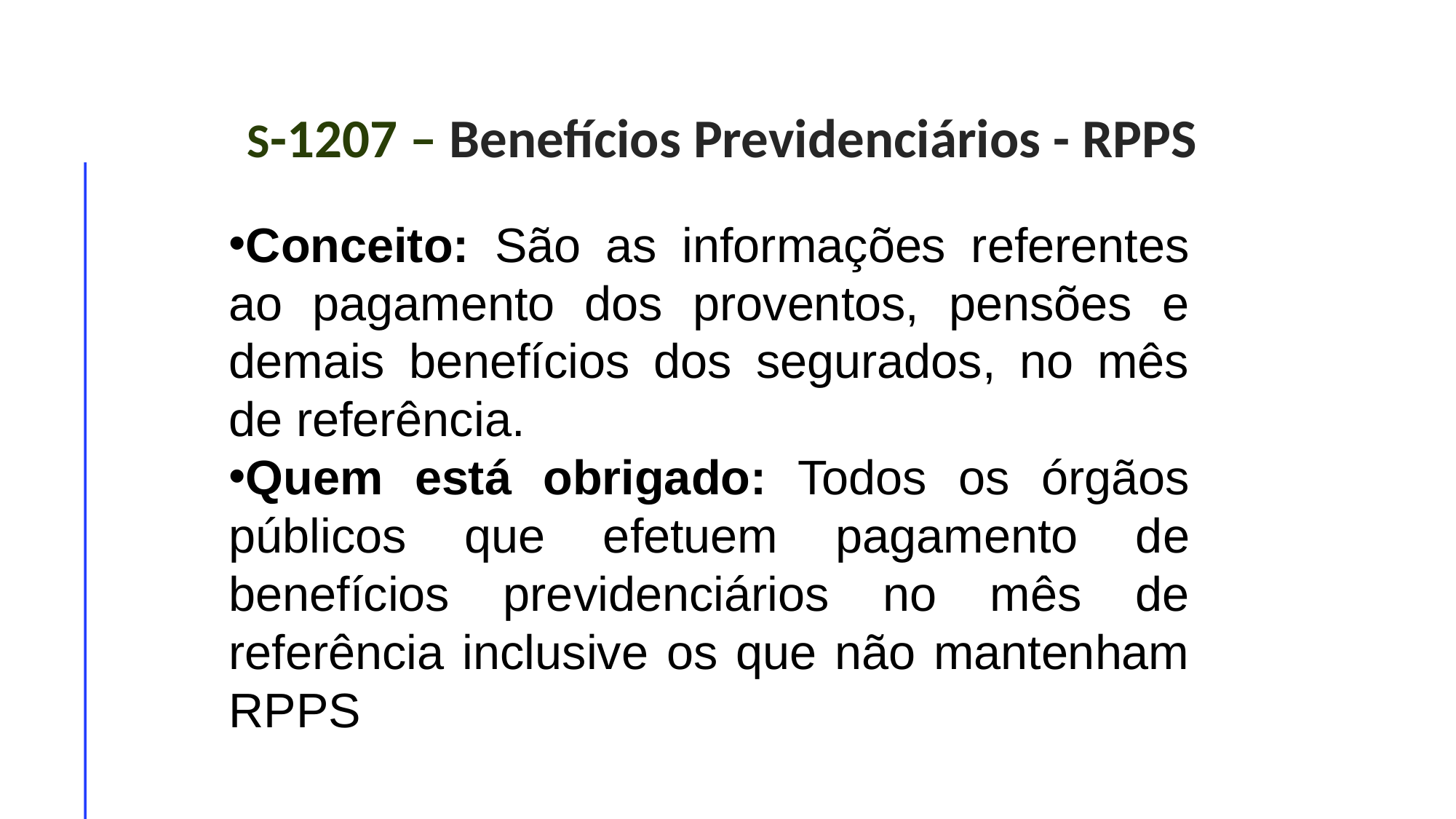

S-1207 – Benefícios Previdenciários - RPPS
Conceito: São as informações referentes ao pagamento dos proventos, pensões e demais benefícios dos segurados, no mês de referência.
Quem está obrigado: Todos os órgãos públicos que efetuem pagamento de benefícios previdenciários no mês de referência inclusive os que não mantenham RPPS